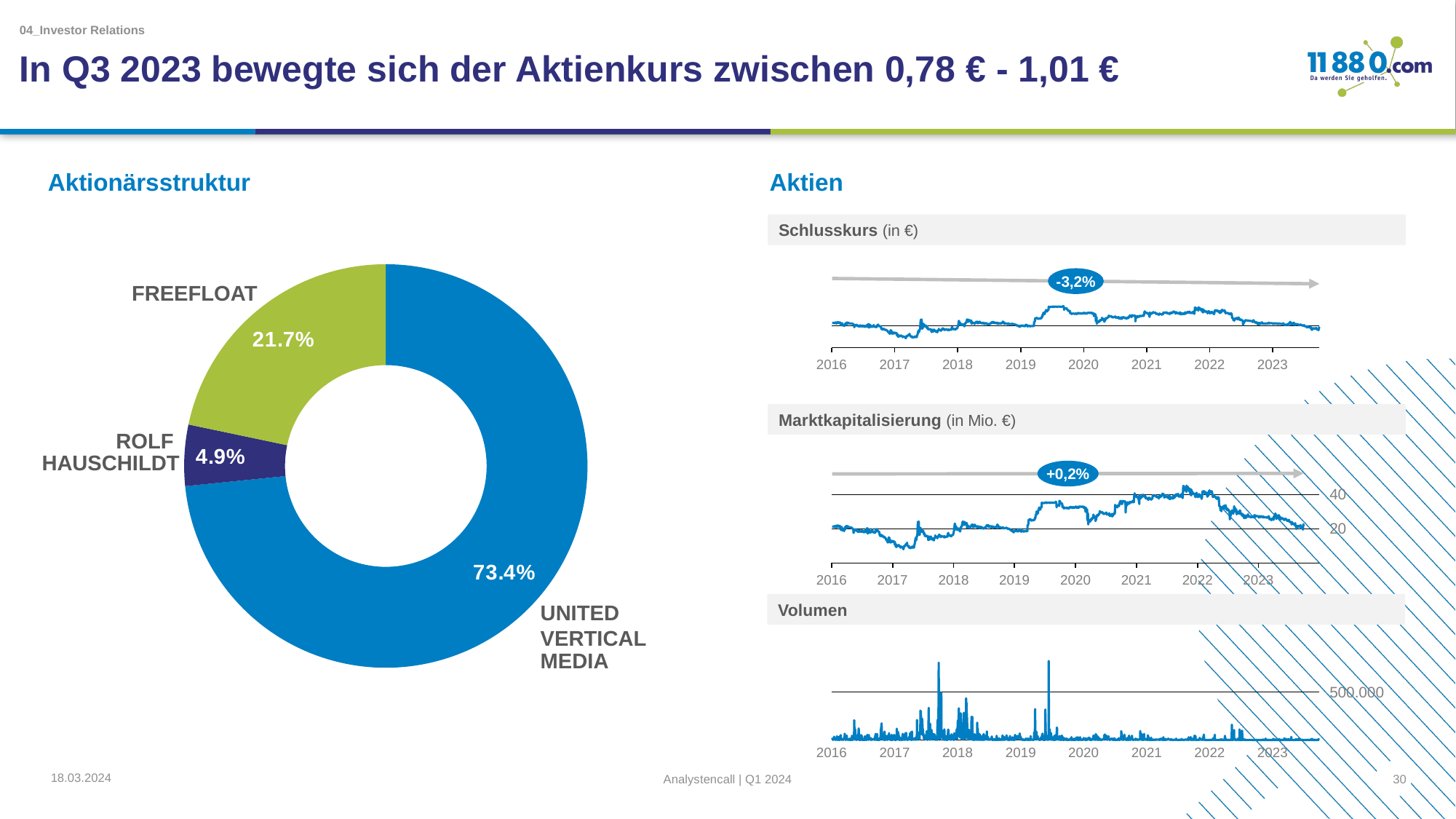

04_Investor Relations
In Q3 2023 bewegte sich der Aktienkurs zwischen 0,78 € - 1,01 €
Aktionärsstruktur
Aktien
Schlusskurs (in €)

### Chart

| Category |  |
|---|---|
-3,2%
FREEFLOAT

### Chart

| Category |  |
|---|---|
2016
2017
2018
2019
2020
2021
2022
2023
Marktkapitalisierung (in Mio. €)
ROLF
HAUSCHILDT
+0,2%

### Chart

| Category |  |
|---|---|
40
20
2016
2017
2018
2019
2020
2021
2022
2023

Volumen
UNITED
VERTICAL
MEDIA

### Chart

| Category |  |
|---|---|
500.000
2016
2017
2018
2019
2020
2021
2022
2023